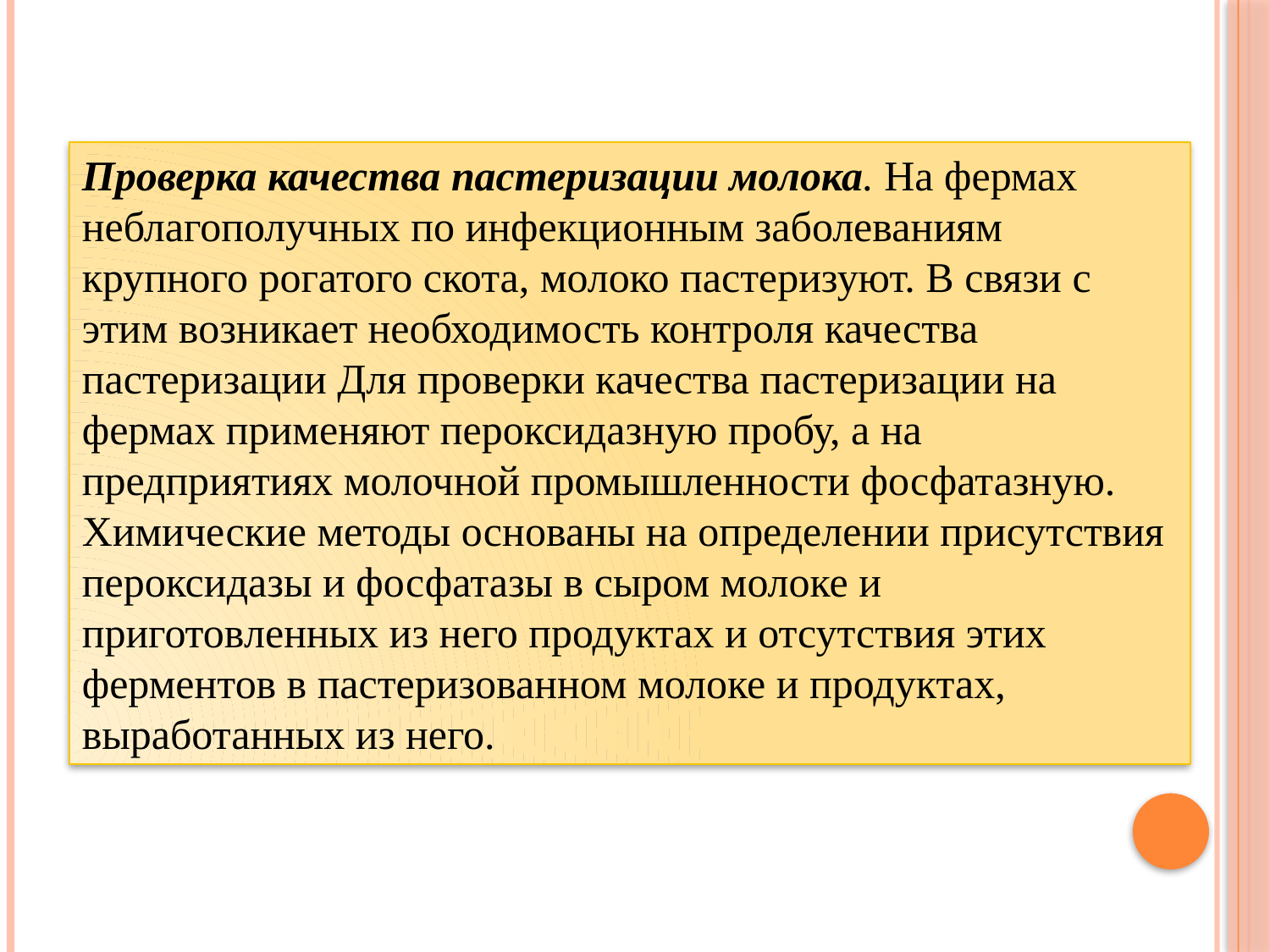

Проверка качества пастеризации молока. На фермах неблагополучных по инфекционным заболеваниям крупного рогатого скота, молоко пастеризуют. В связи с этим возникает необходимость контроля качества пастеризации Для проверки качества пастеризации на фермах применяют пероксидазную пробу, а на предприятиях молочной промышленности фосфатазную. Химические методы основаны на определении присутствия пероксидазы и фосфатазы в сыром молоке и приготовленных из него продуктах и отсутствия этих ферментов в пастеризованном молоке и продуктах, выработанных из него.